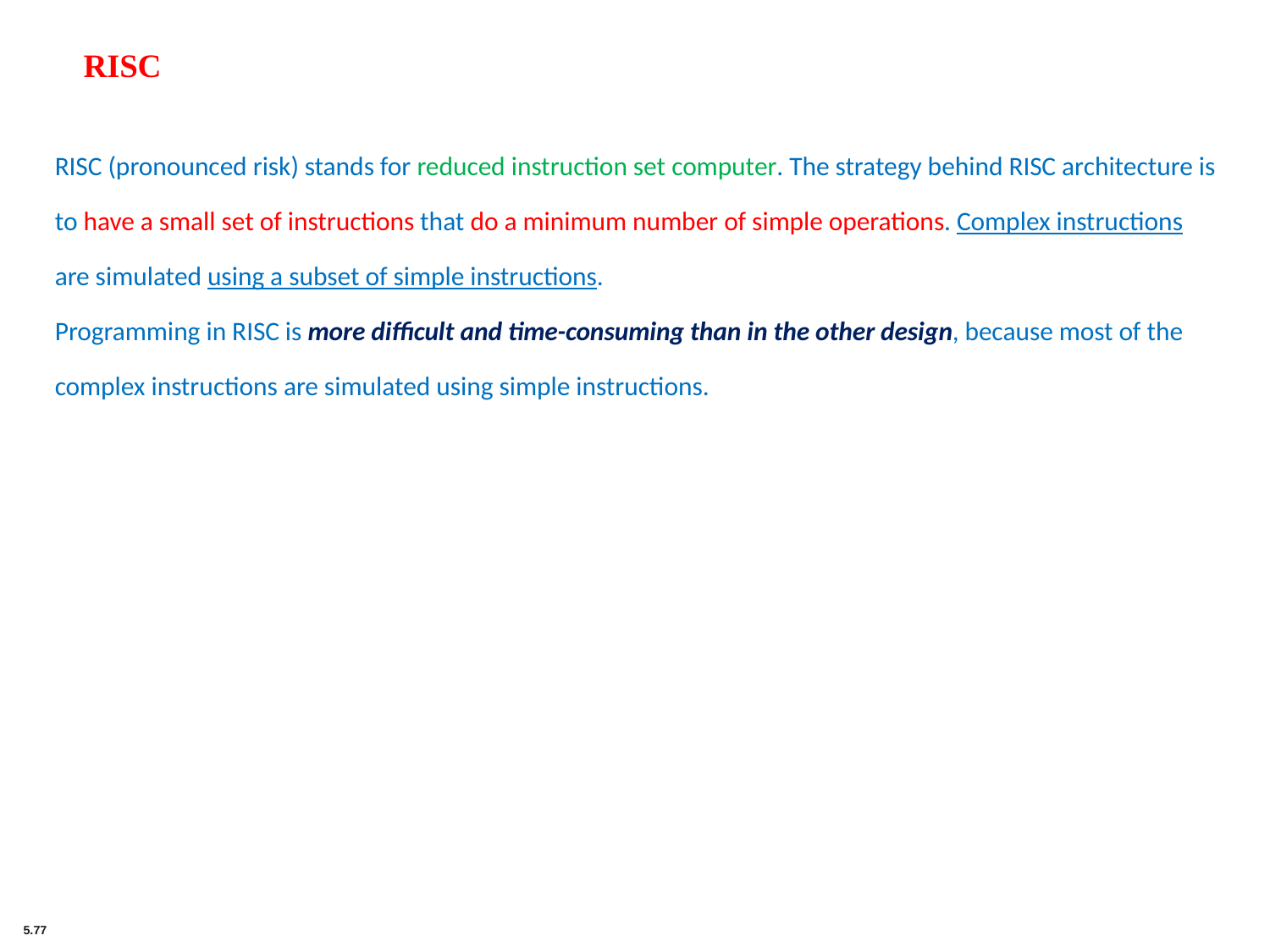

RISC
RISC (pronounced risk) stands for reduced instruction set computer. The strategy behind RISC architecture is to have a small set of instructions that do a minimum number of simple operations. Complex instructions are simulated using a subset of simple instructions.
Programming in RISC is more difficult and time-consuming than in the other design, because most of the complex instructions are simulated using simple instructions.
5.77